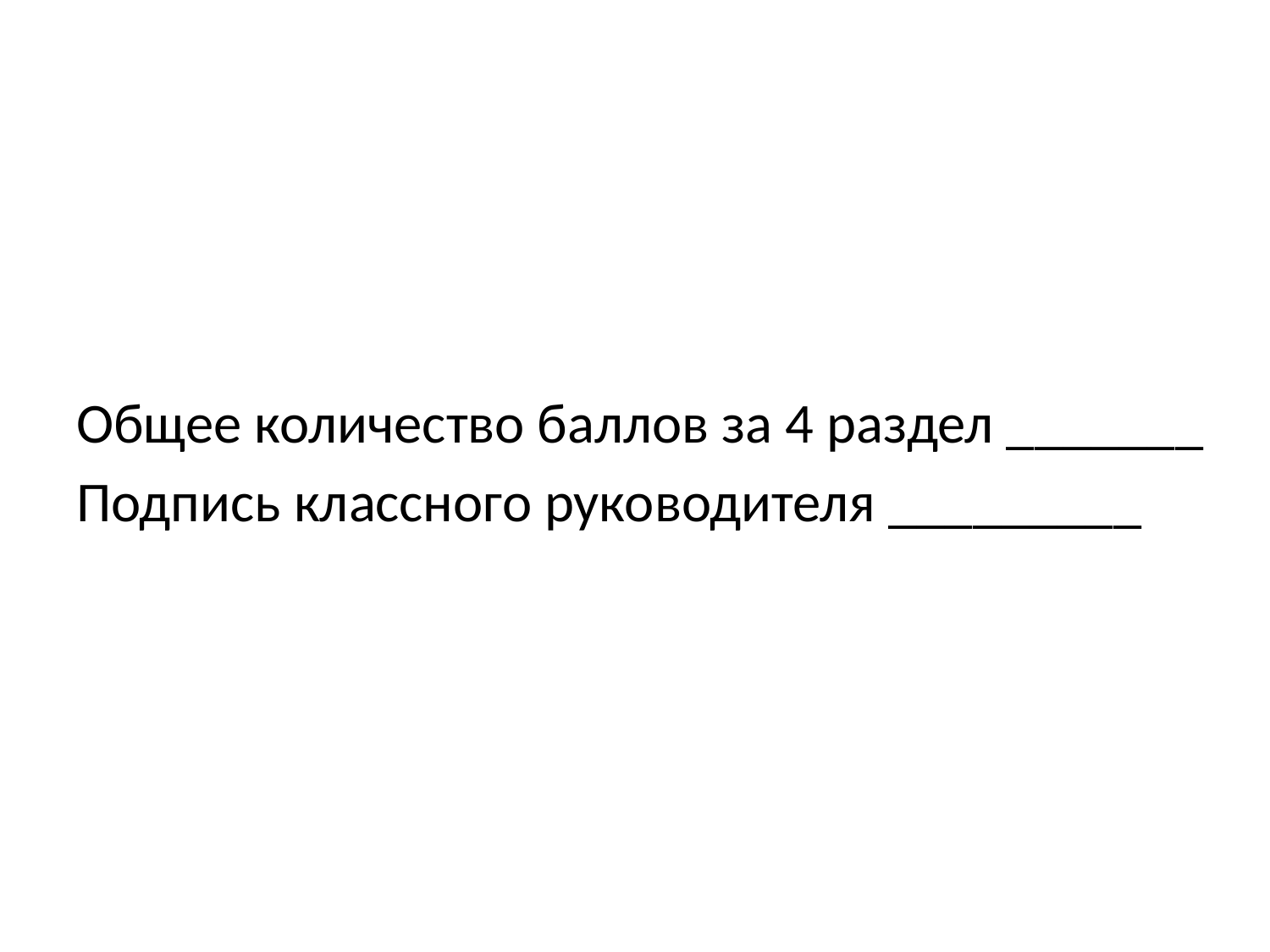

Общее количество баллов за 4 раздел _______
Подпись классного руководителя _________